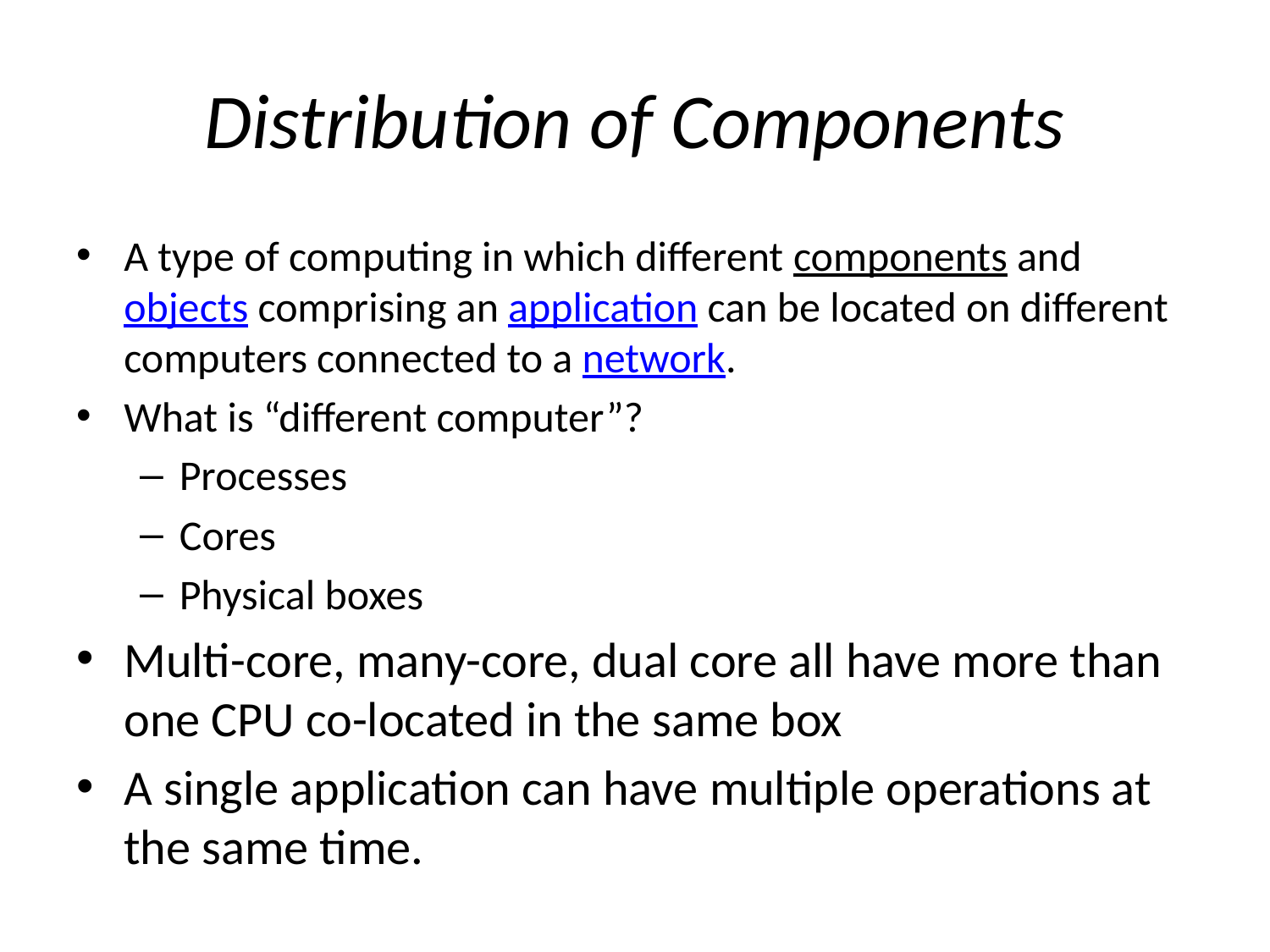

# Distribution of Components
A type of computing in which different components and objects comprising an application can be located on different computers connected to a network.
What is “different computer”?
Processes
Cores
Physical boxes
Multi-core, many-core, dual core all have more than one CPU co-located in the same box
A single application can have multiple operations at the same time.